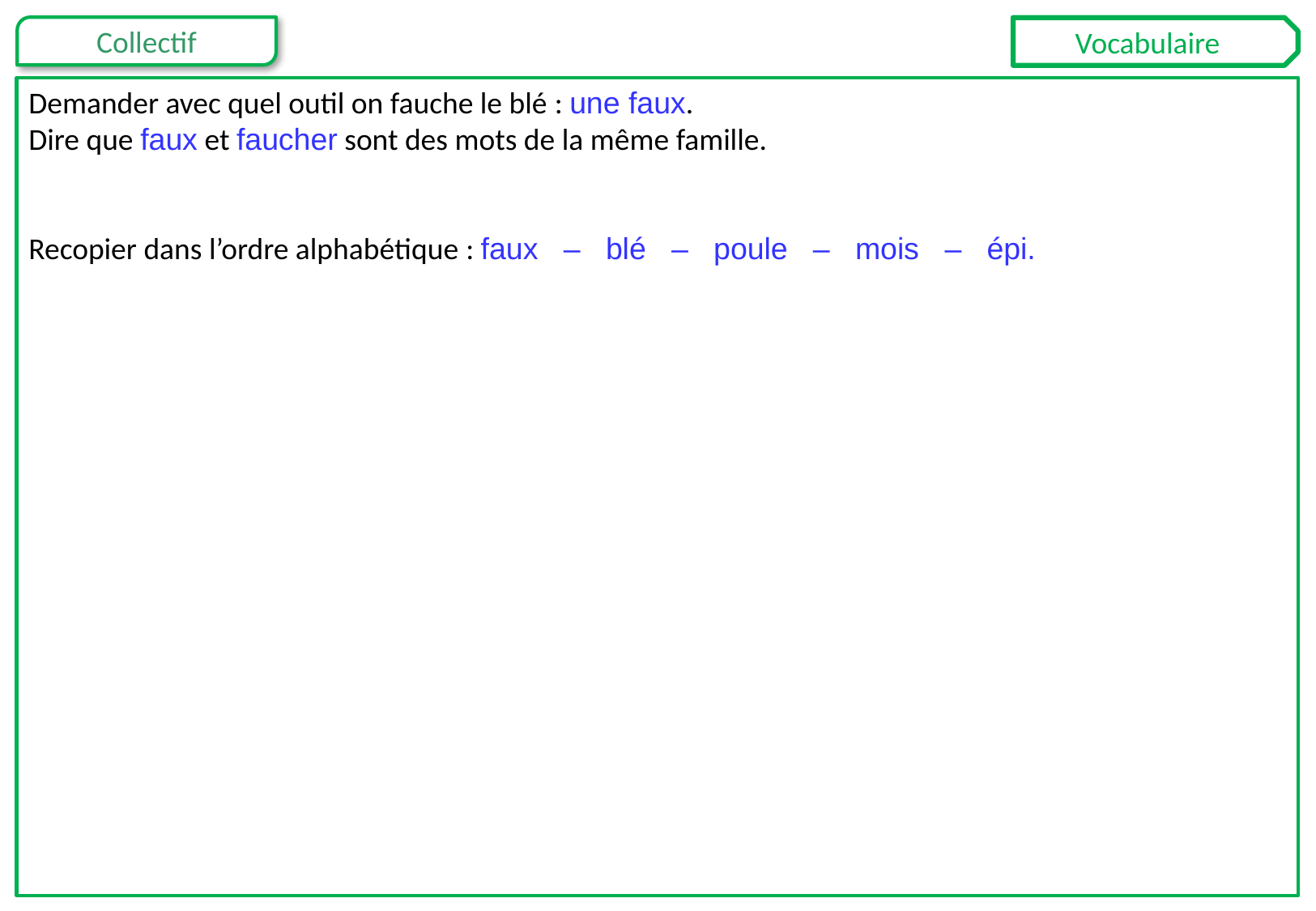

Vocabulaire
Demander avec quel outil on fauche le blé : une faux.
Dire que faux et faucher sont des mots de la même famille.

Recopier dans l’ordre alphabétique : faux   –   blé   –   poule   –   mois   –   épi.